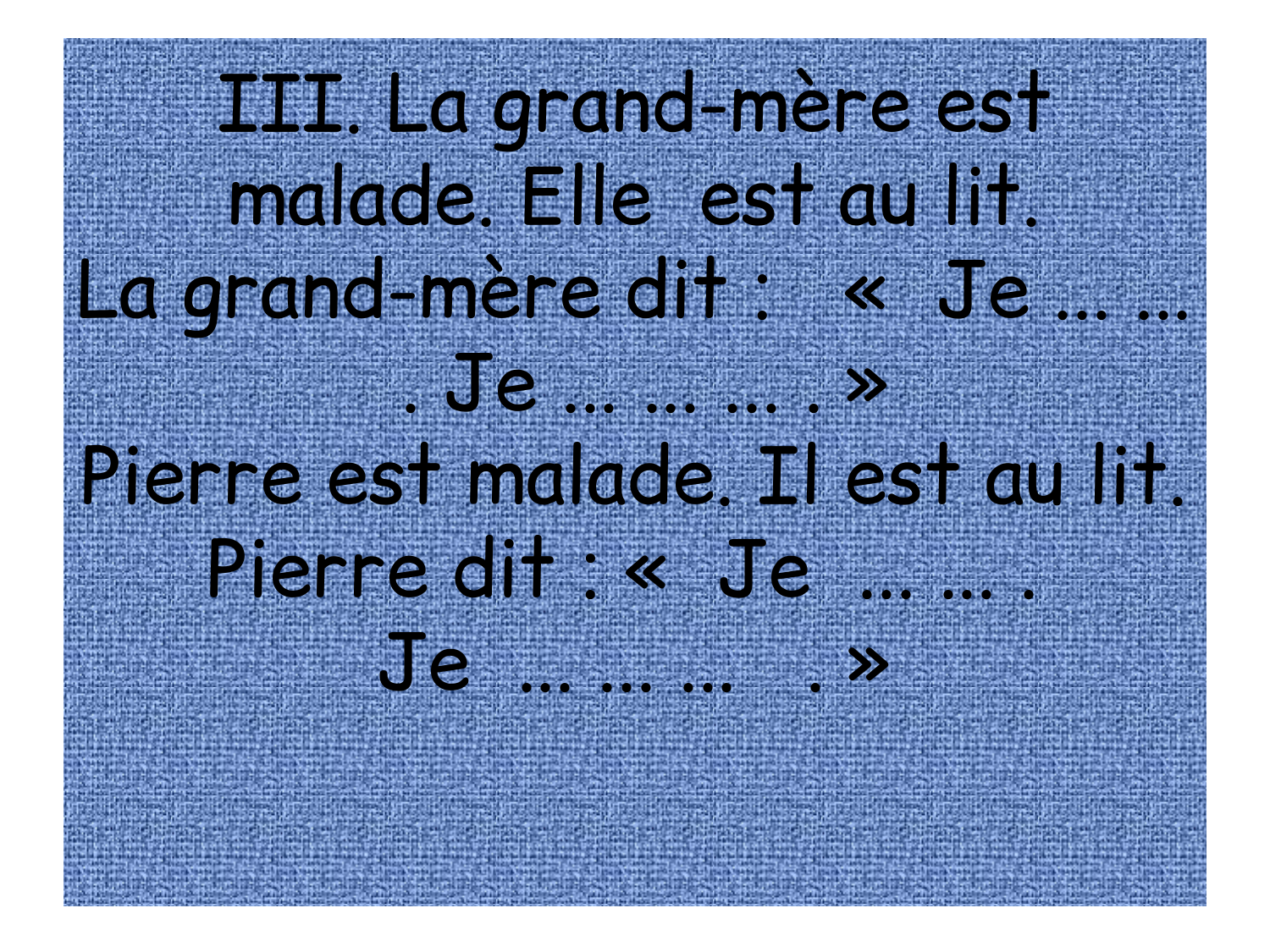

# III. La grand-mère est malade. Elle  est au lit. La grand-mère dit :   «  Je ... ...   . Je ... ... ... . » Pierre est malade. Il est au lit. Pierre dit : «  Je  ... ... . Je  ... ... ...   . »